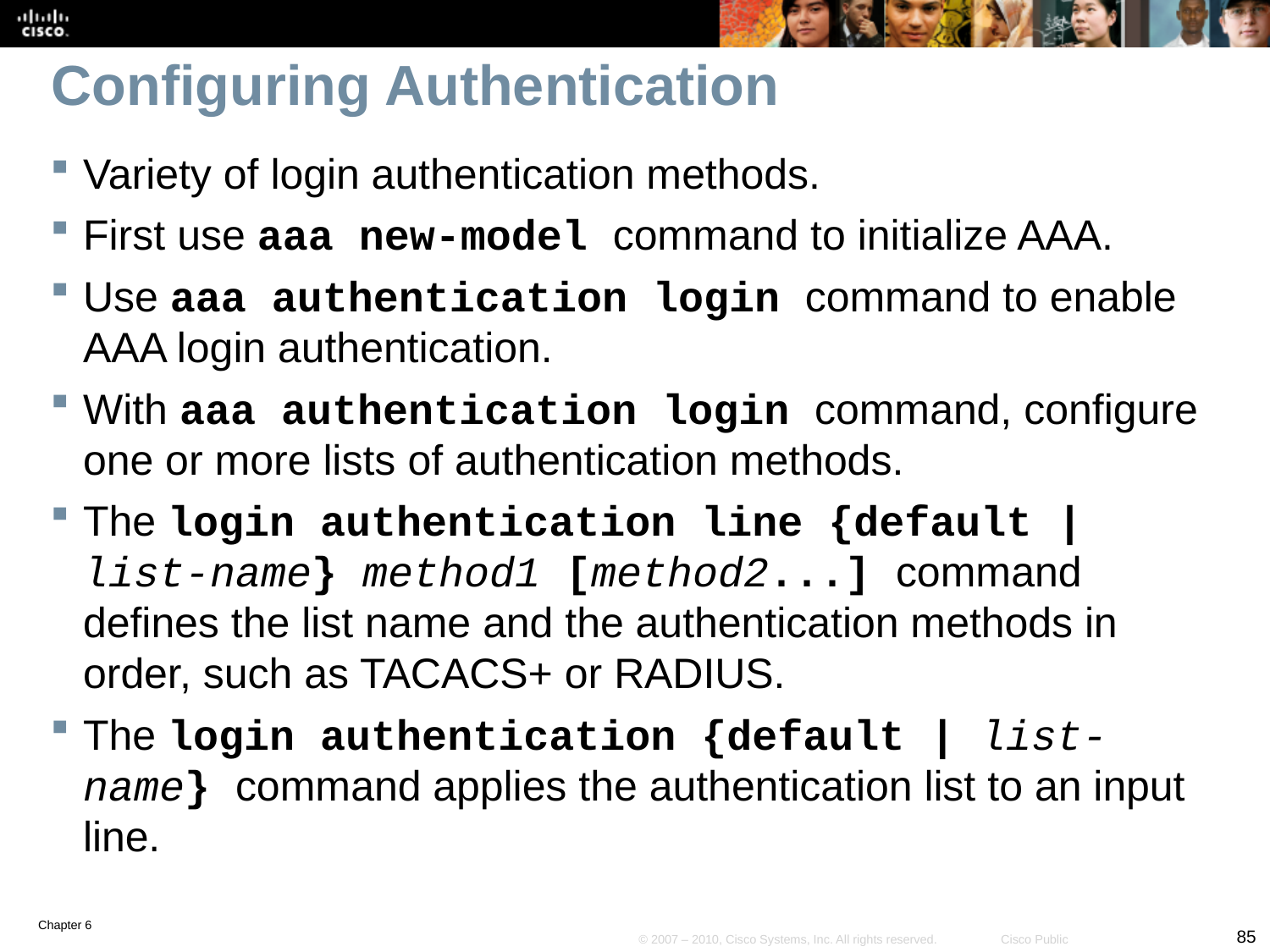

# Configuring Authentication
Variety of login authentication methods.
First use aaa new-model command to initialize AAA.
Use aaa authentication login command to enable AAA login authentication.
With aaa authentication login command, configure one or more lists of authentication methods.
The login authentication line {default | list-name} method1 [method2...] command defines the list name and the authentication methods in order, such as TACACS+ or RADIUS.
The login authentication {default | list-name} command applies the authentication list to an input line.